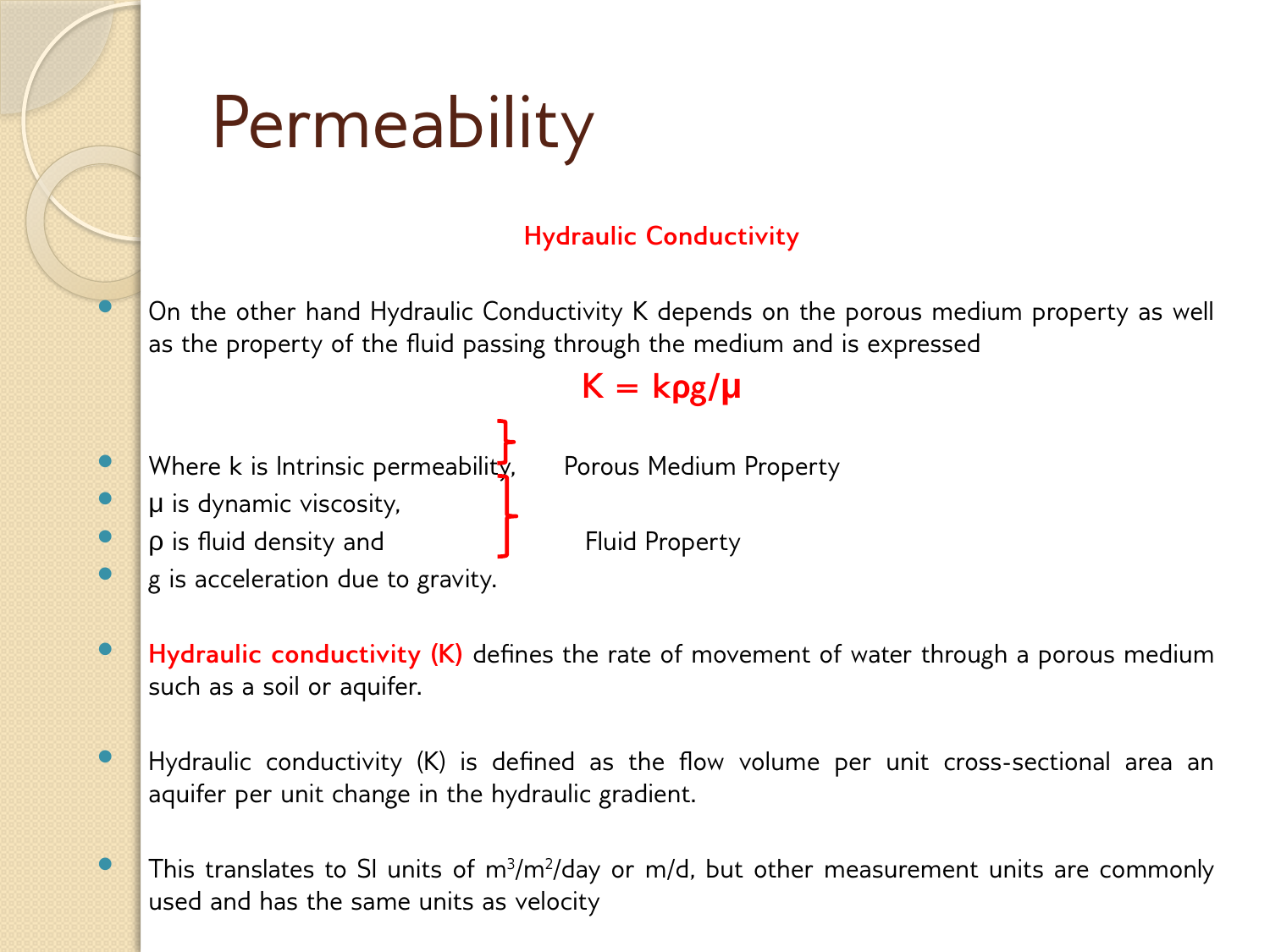

# Permeability
Hydraulic Conductivity

On the other hand Hydraulic Conductivity K depends on the porous medium property as well as the property of the fluid passing through the medium and is expressed
K = kρg/μ

Where k is Intrinsic permeability,      Porous Medium Property
μ is dynamic viscosity,
ρ is fluid density and                         Fluid Property
g is acceleration due to gravity.

Hydraulic conductivity (K) defines the rate of movement of water through a porous medium such as a soil or aquifer.

Hydraulic conductivity (K) is defined as the flow volume per unit cross-sectional area an aquifer per unit change in the hydraulic gradient.

This translates to SI units of m3/m2/day or m/d, but other measurement units are commonly used and has the same units as velocity